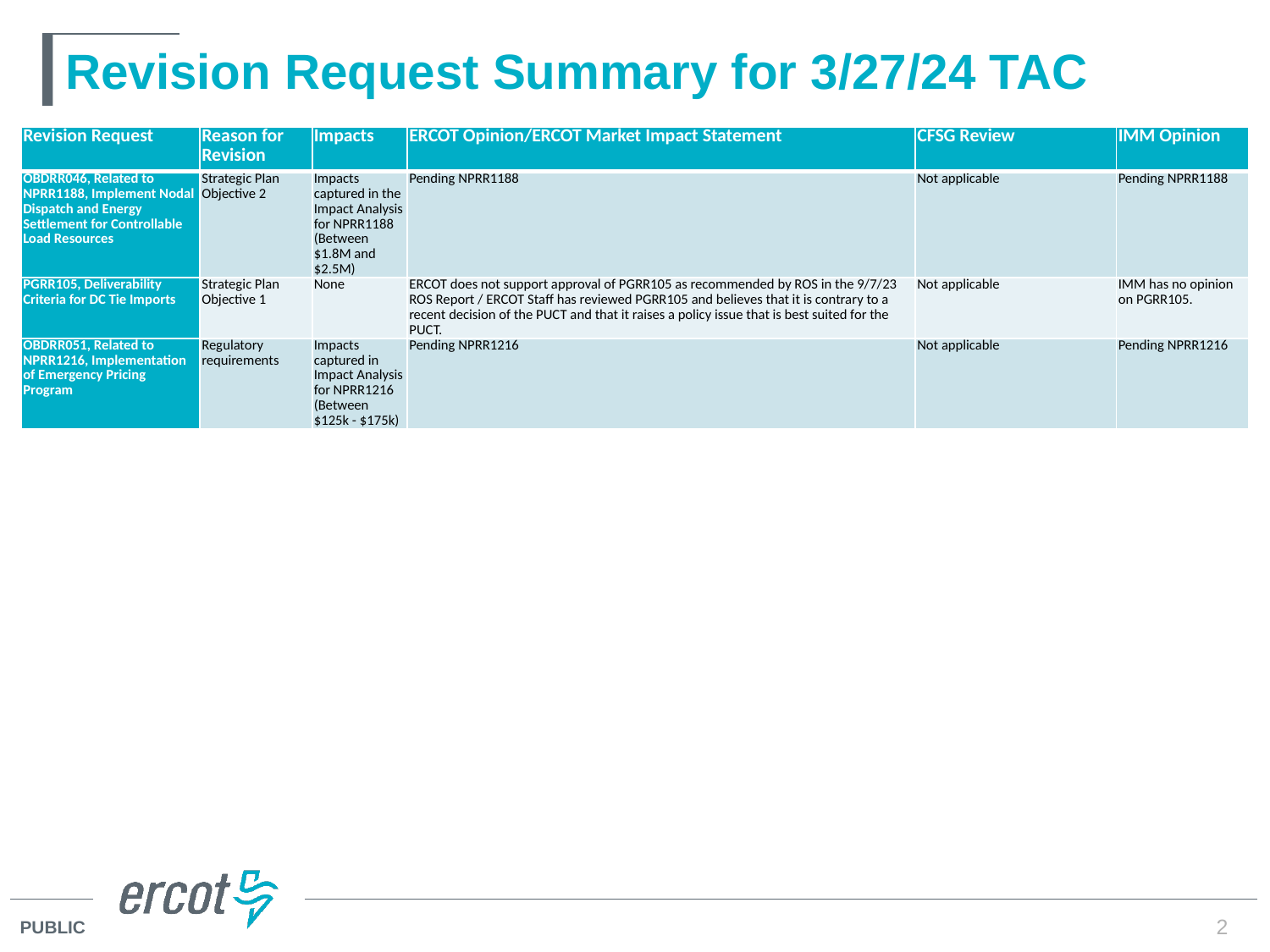

# Revision Request Summary for 3/27/24 TAC
| Revision Request | Reason for Revision | Impacts | ERCOT Opinion/ERCOT Market Impact Statement | CFSG Review | IMM Opinion |
| --- | --- | --- | --- | --- | --- |
| OBDRR046, Related to NPRR1188, Implement Nodal Dispatch and Energy Settlement for Controllable Load Resources | Strategic Plan Objective 2 | Impacts captured in the Impact Analysis for NPRR1188 (Between $1.8M and $2.5M) | Pending NPRR1188 | Not applicable | Pending NPRR1188 |
| PGRR105, Deliverability Criteria for DC Tie Imports | Strategic Plan Objective 1 | None | ERCOT does not support approval of PGRR105 as recommended by ROS in the 9/7/23 ROS Report / ERCOT Staff has reviewed PGRR105 and believes that it is contrary to a recent decision of the PUCT and that it raises a policy issue that is best suited for the PUCT. | Not applicable | IMM has no opinion on PGRR105. |
| OBDRR051, Related to NPRR1216, Implementation of Emergency Pricing Program | Regulatory requirements | Impacts captured in Impact Analysis for NPRR1216 (Between $125k - $175k) | Pending NPRR1216 | Not applicable | Pending NPRR1216 |
2